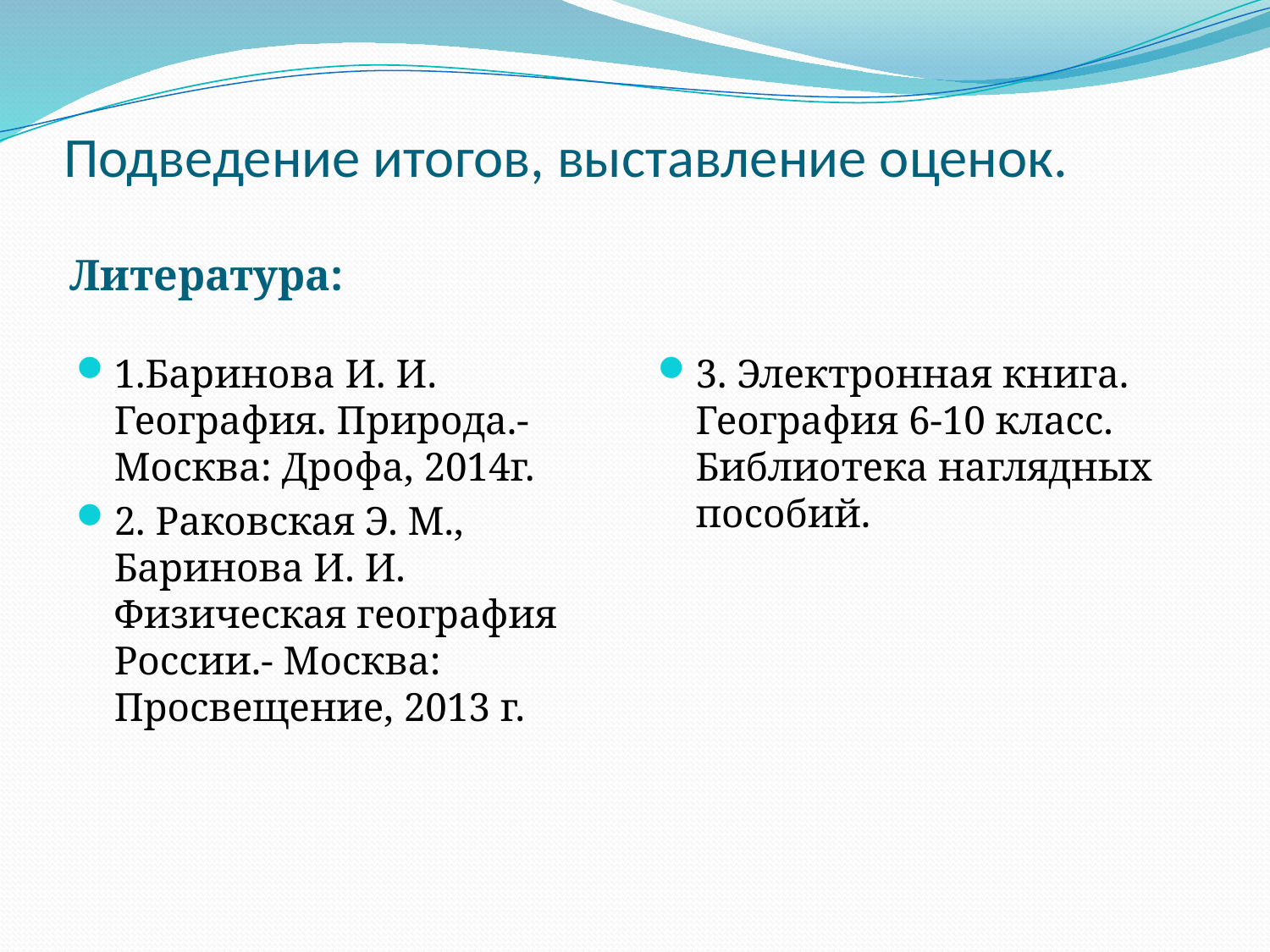

# Подведение итогов, выставление оценок.
Литература:

1.Баринова И. И. География. Природа.- Москва: Дрофа, 2014г.
2. Раковская Э. М., Баринова И. И. Физическая география России.- Москва: Просвещение, 2013 г.

3. Электронная книга. География 6-10 класс. Библиотека наглядных пособий.